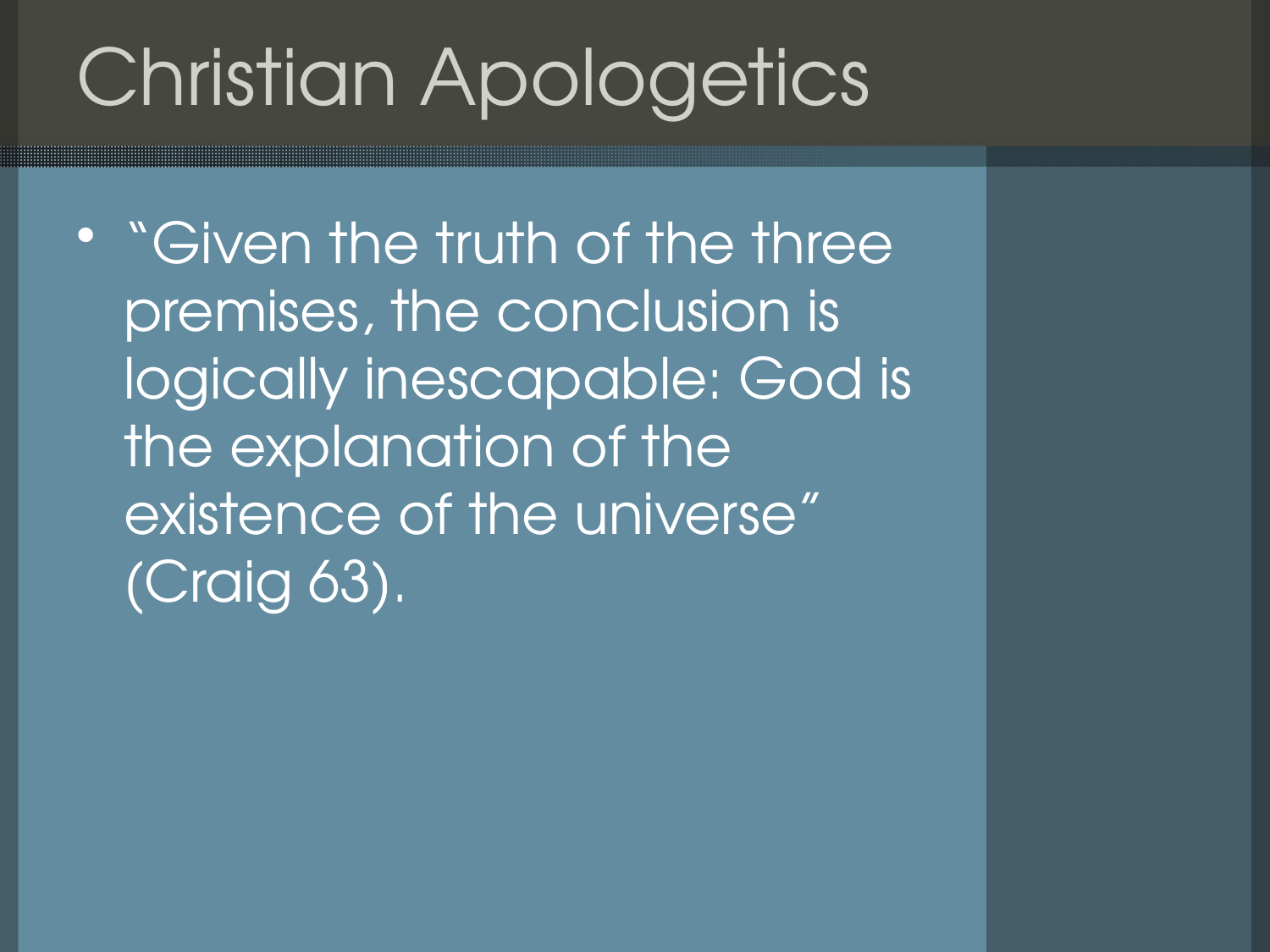

# Christian Apologetics
“Given the truth of the three premises, the conclusion is logically inescapable: God is the explanation of the existence of the universe” (Craig 63).